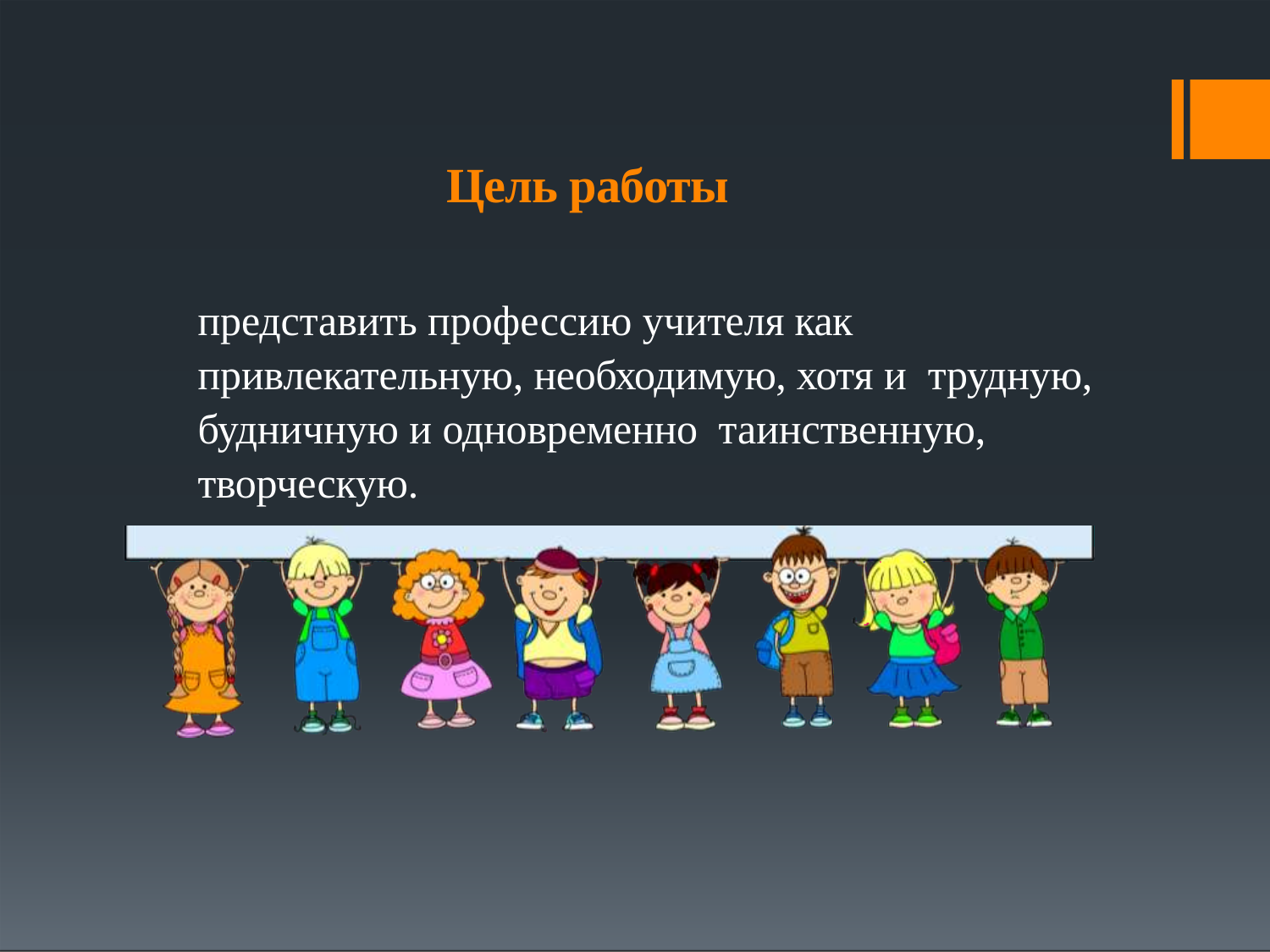

# Цель работы
представить профессию учителя как  привлекательную, необходимую, хотя и  трудную, будничную и одновременно  таинственную, творческую.